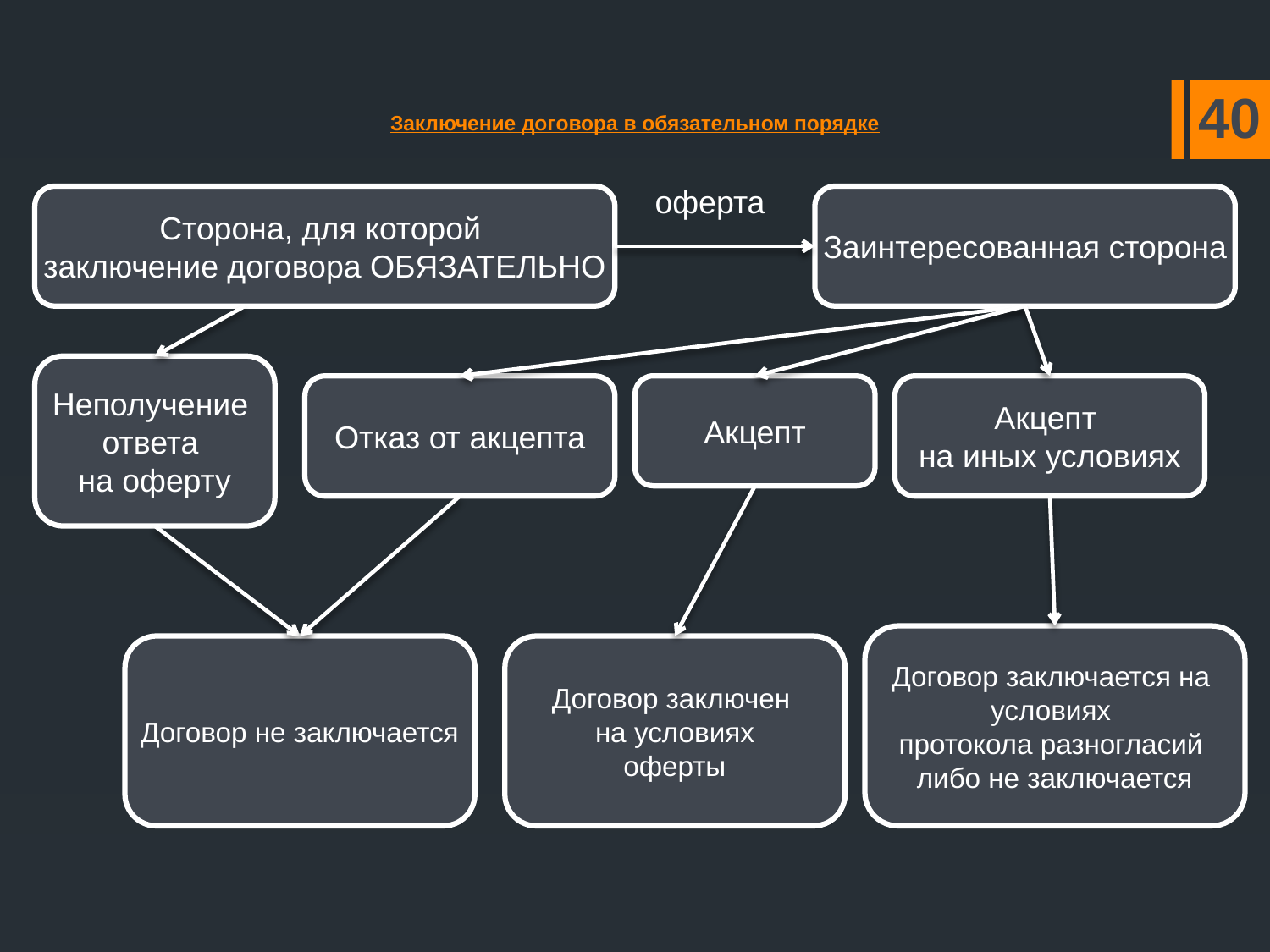

# Заключение договора в обязательном порядке
40
оферта
Сторона, для которой
заключение договора ОБЯЗАТЕЛЬНО
Заинтересованная сторона
Неполучение
ответа
на оферту
Отказ от акцепта
Акцепт
Акцепт
на иных условиях
Договор заключается на
условиях
протокола разногласий
либо не заключается
Договор не заключается
Договор заключен
на условиях
оферты